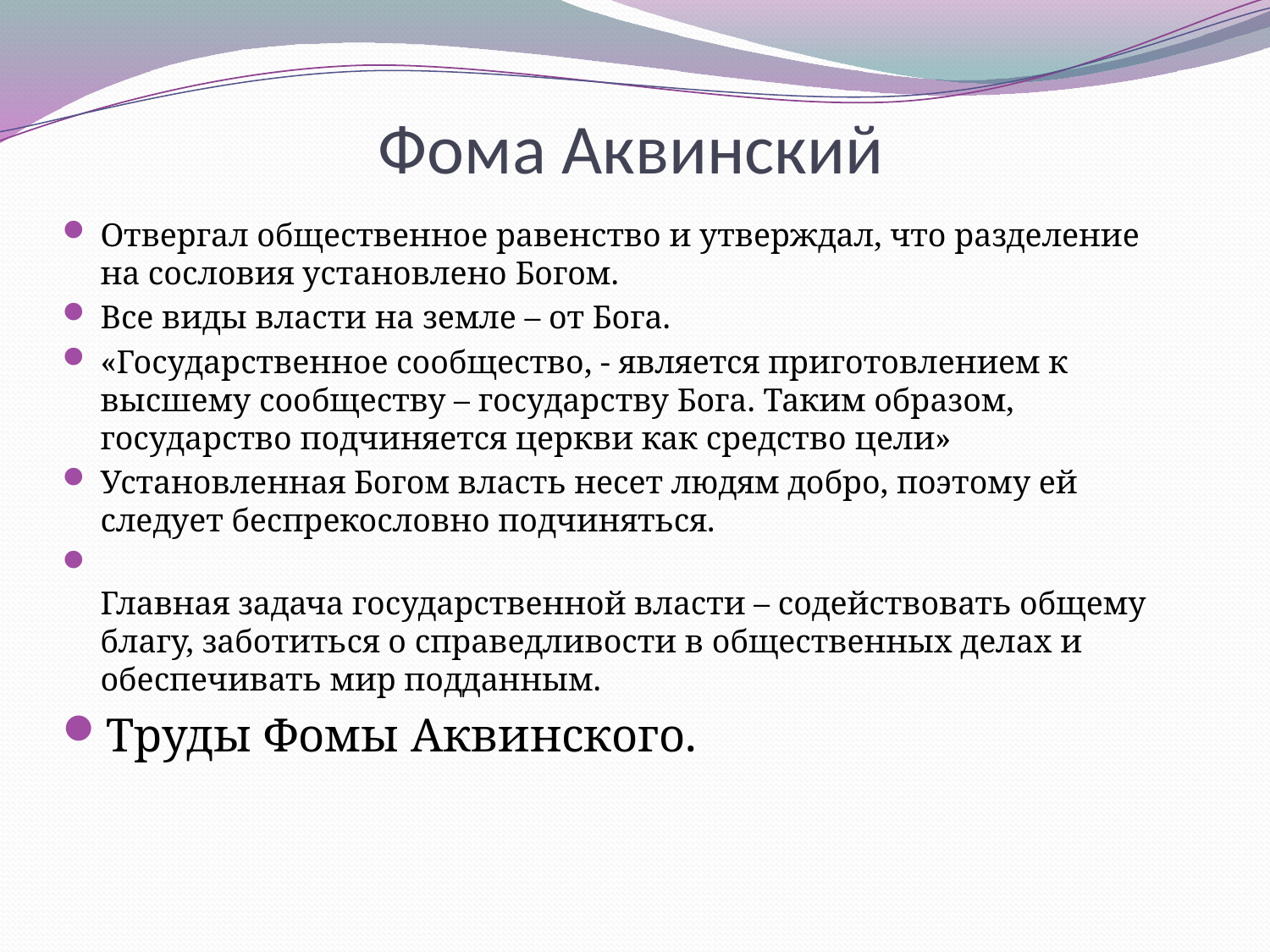

# Фома Аквинский
Отвергал общественное равенство и утверждал, что разделение на сословия установлено Богом.
Все виды власти на земле – от Бога.
«Государственное сообщество, - является приготовлением к высшему сообществу – государству Бога. Таким образом, государство подчиняется церкви как средство цели»
Установленная Богом власть несет людям добро, поэтому ей следует беспрекословно подчиняться.
Главная задача государственной власти – содействовать общему благу, заботиться о справедливости в общественных делах и обеспечивать мир подданным.
Труды Фомы Аквинского.